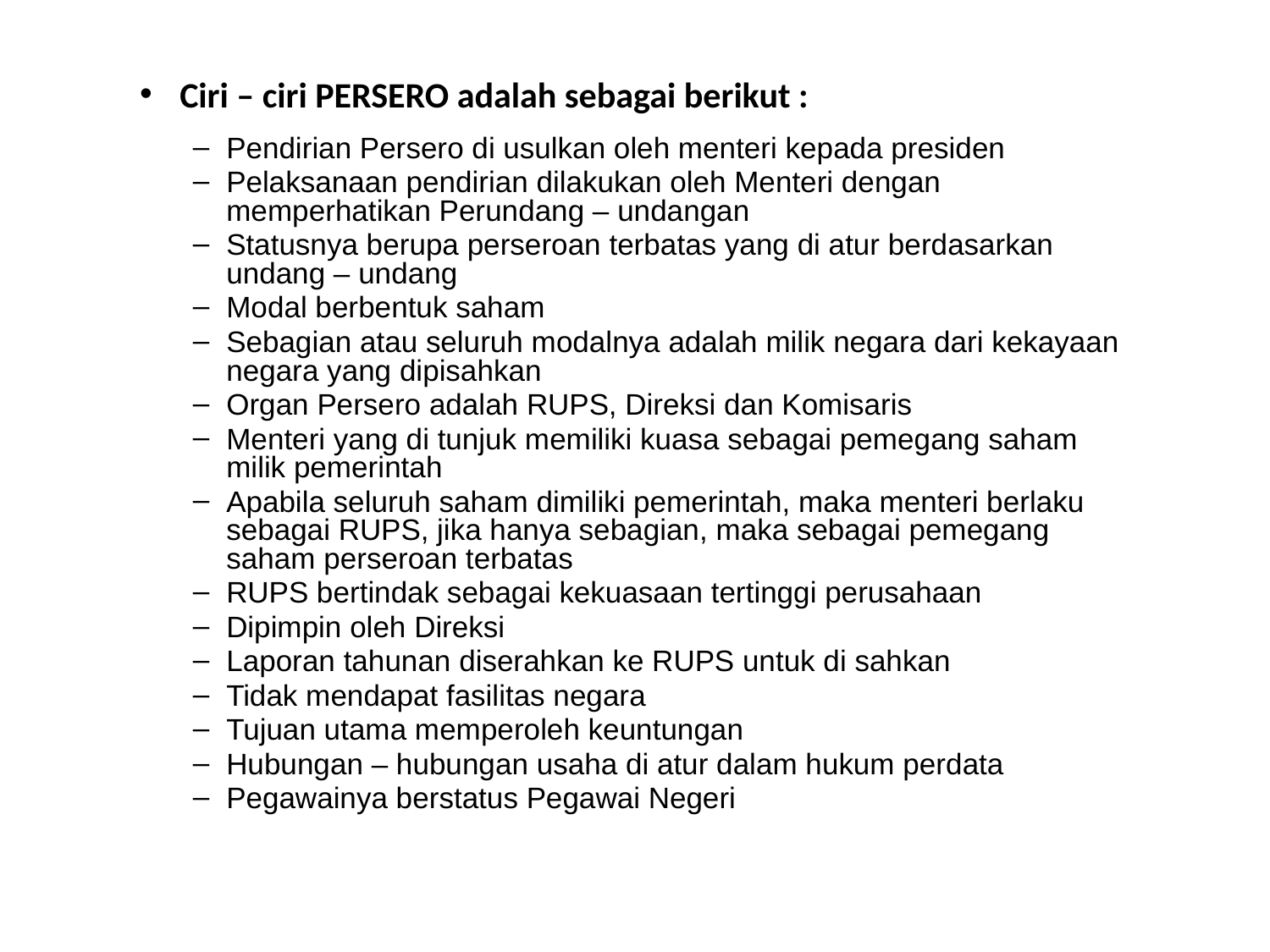

Ciri – ciri PERSERO adalah sebagai berikut :

Pendirian Persero di usulkan oleh menteri kepada presiden
Pelaksanaan pendirian dilakukan oleh Menteri dengan memperhatikan Perundang – undangan
Statusnya berupa perseroan terbatas yang di atur berdasarkan undang – undang
Modal berbentuk saham
Sebagian atau seluruh modalnya adalah milik negara dari kekayaan negara yang dipisahkan
Organ Persero adalah RUPS, Direksi dan Komisaris
Menteri yang di tunjuk memiliki kuasa sebagai pemegang saham milik pemerintah
Apabila seluruh saham dimiliki pemerintah, maka menteri berlaku sebagai RUPS, jika hanya sebagian, maka sebagai pemegang saham perseroan terbatas
RUPS bertindak sebagai kekuasaan tertinggi perusahaan
Dipimpin oleh Direksi
Laporan tahunan diserahkan ke RUPS untuk di sahkan
Tidak mendapat fasilitas negara
Tujuan utama memperoleh keuntungan
Hubungan – hubungan usaha di atur dalam hukum perdata
Pegawainya berstatus Pegawai Negeri